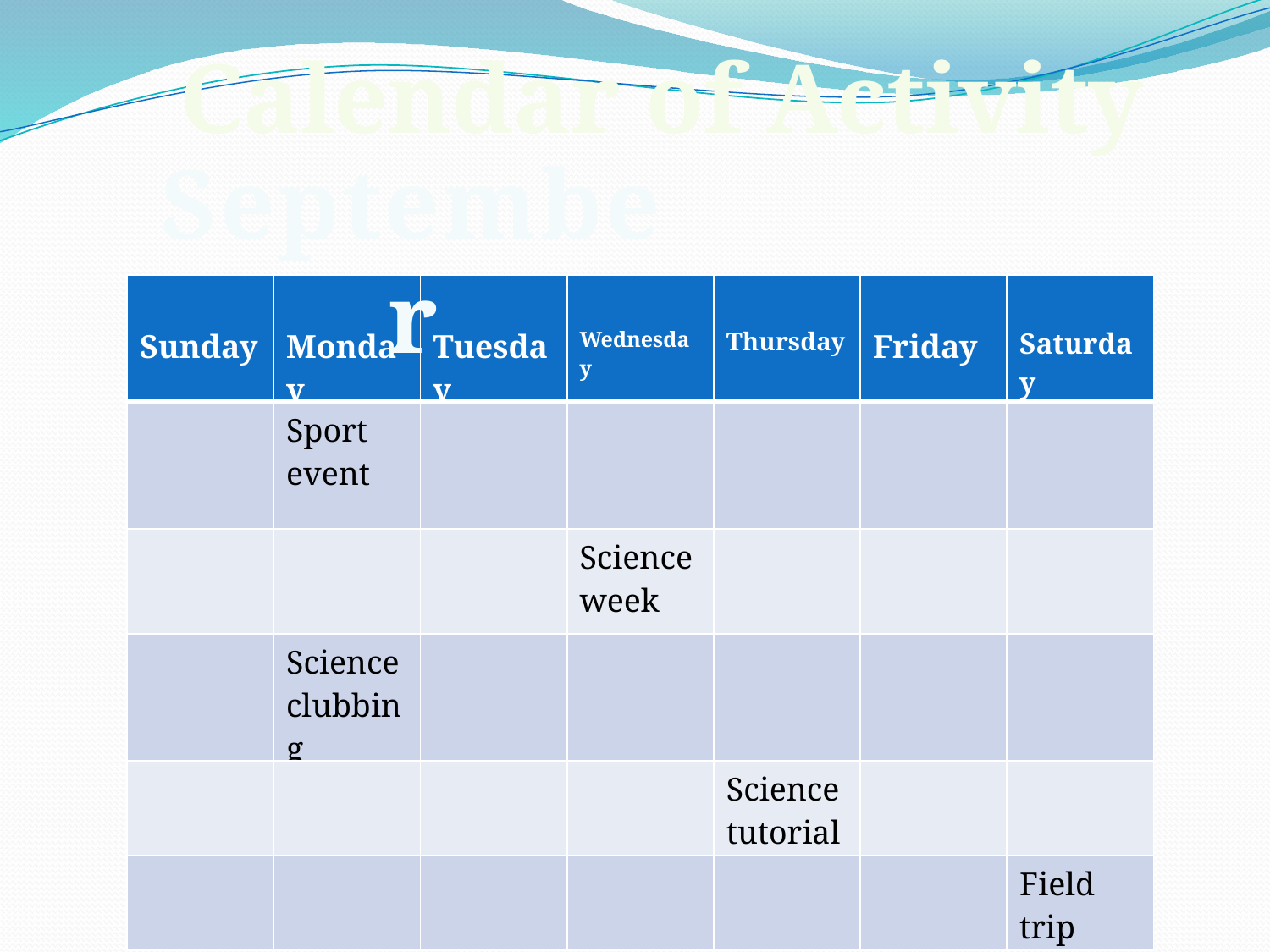

Calendar of Activity
September
| Sunday | Monday | Tuesday | Wednesday | Thursday | Friday | Saturday |
| --- | --- | --- | --- | --- | --- | --- |
|  | Sport event |  |  |  |  |  |
|  |  |  | Science week |  |  |  |
|  | Science clubbing |  |  |  |  |  |
|  |  |  |  | Science tutorial |  |  |
|  |  |  |  |  |  | Field trip |